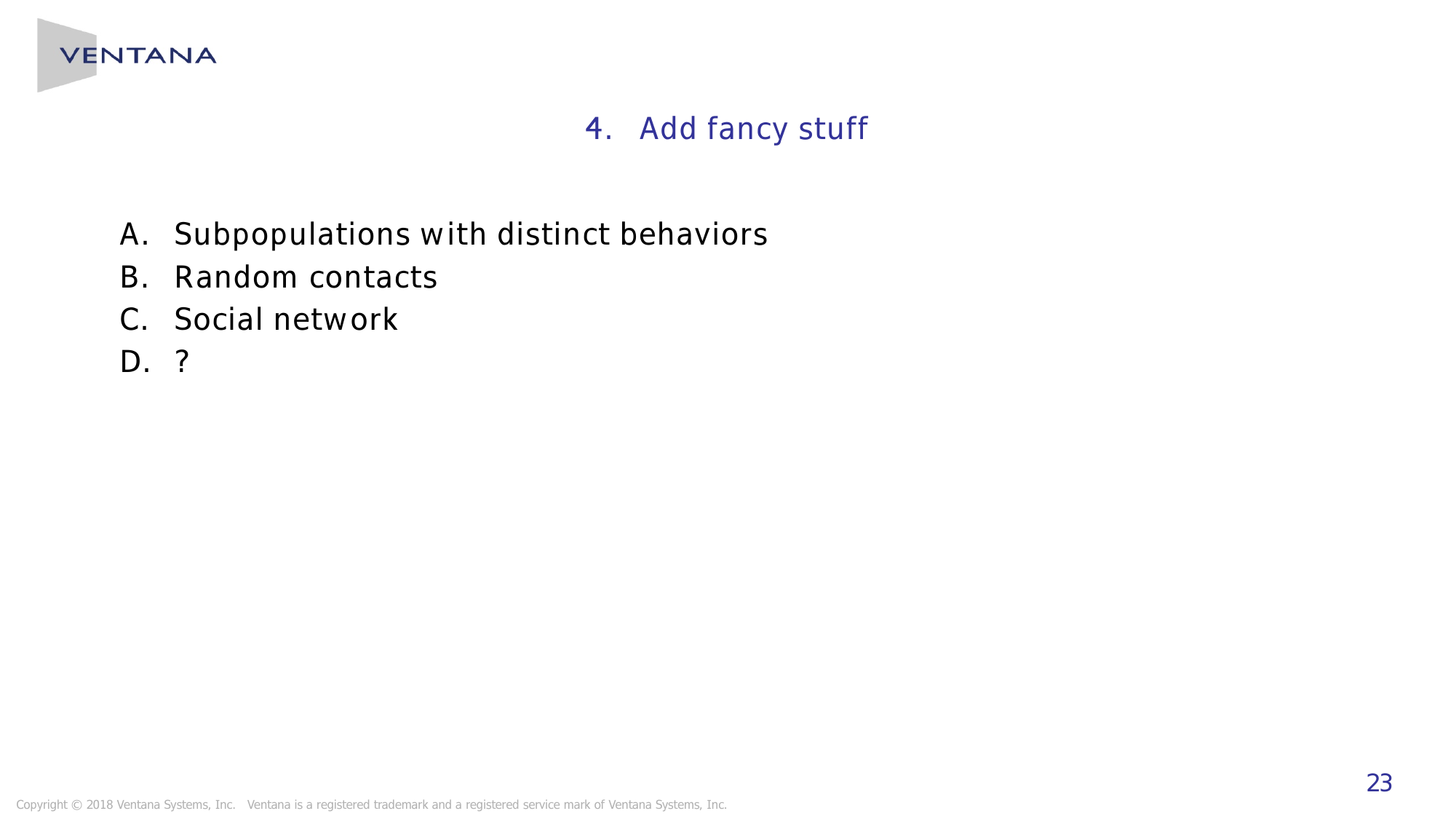

# Add fancy stuff
Subpopulations with distinct behaviors
Random contacts
Social network
?